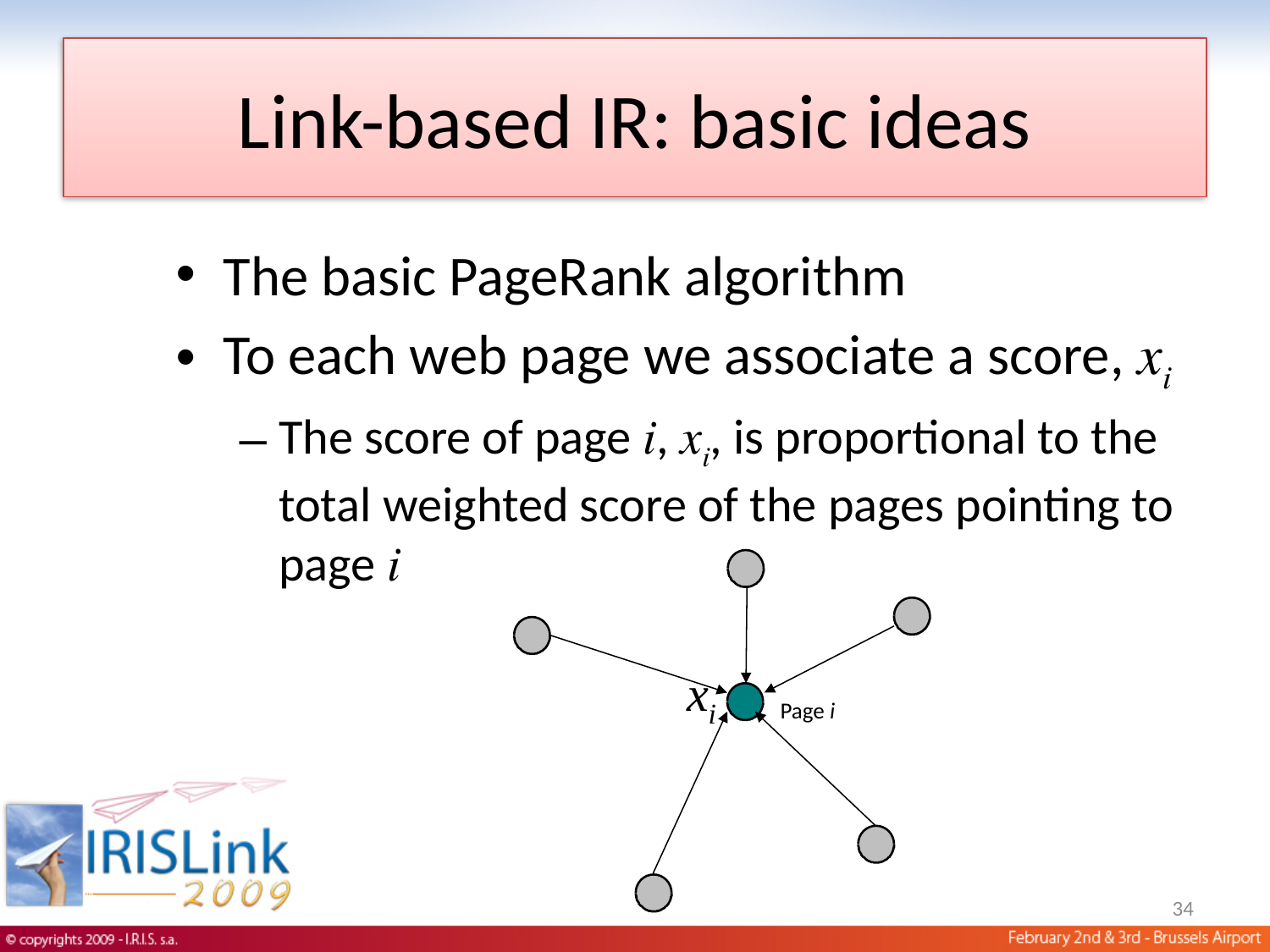

# Link-based IR: basic ideas
The basic PageRank algorithm
To each web page we associate a score, xi
The score of page i, xi, is proportional to the total weighted score of the pages pointing to page i

Page i

xi
34